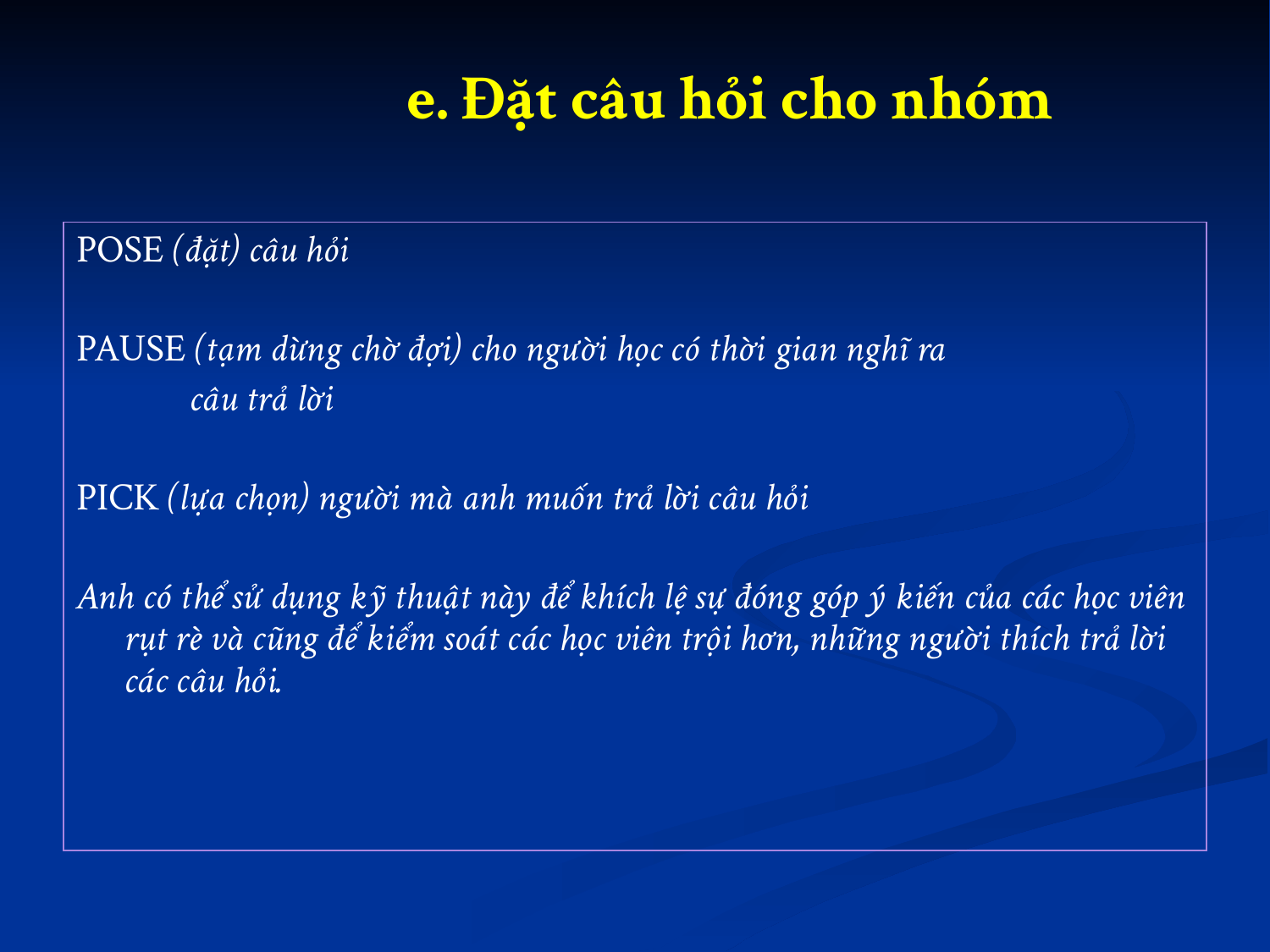

# e. Đặt câu hỏi cho nhóm
POSE (đặt) câu hỏi

PAUSE (tạm dừng chờ đợi) cho người học có thời gian nghĩ ra
             câu trả lời

PICK (lựa chọn) người mà anh muốn trả lời câu hỏi

Anh có thể sử dụng kỹ thuật này để khích lệ sự đóng góp ý kiến của các học viên rụt rè và cũng để kiểm soát các học viên trội hơn, những người thích trả lời các câu hỏi.